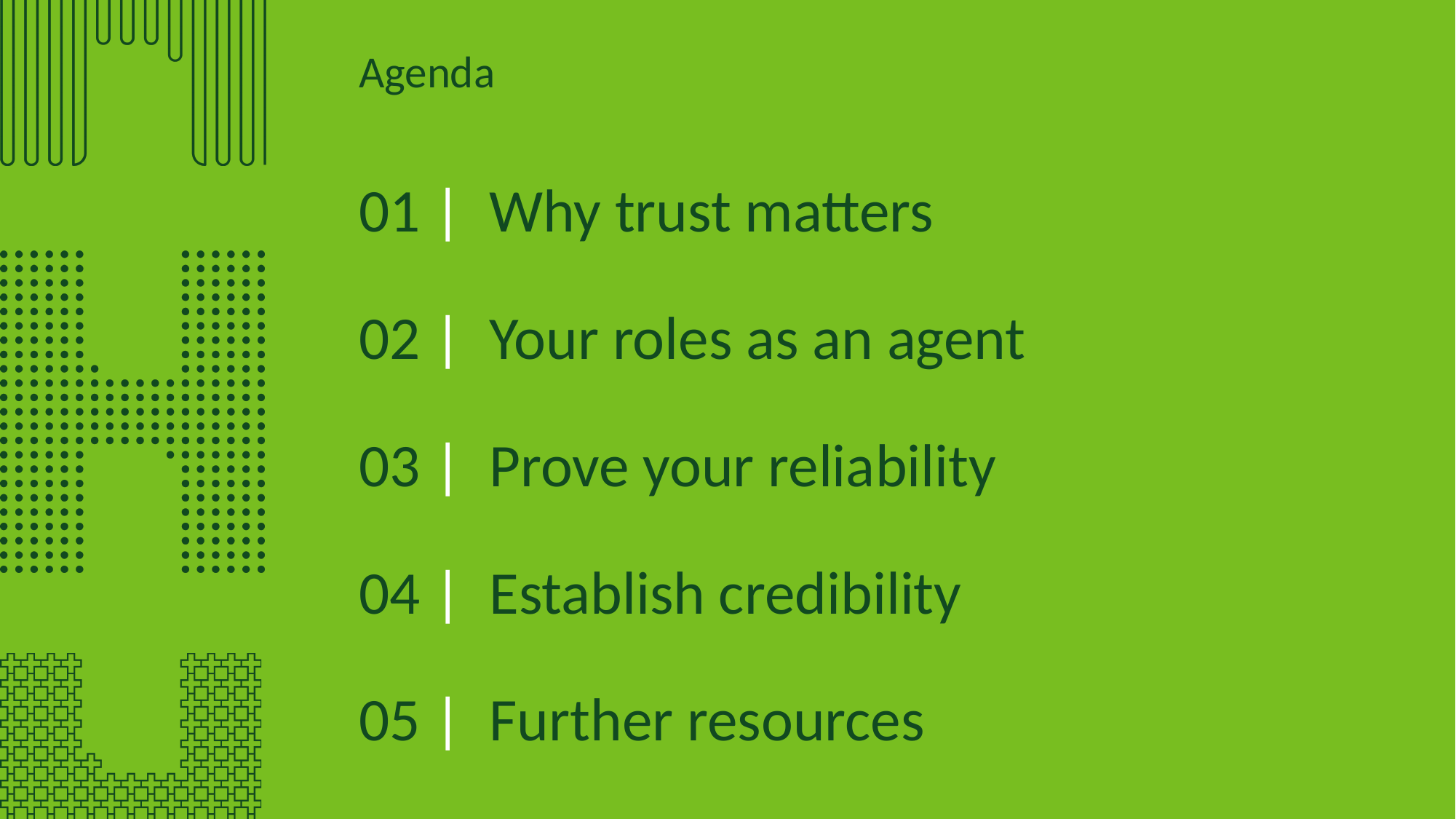

# Agenda
01 |  Why trust matters
02 |  Your roles as an agent
03 |  Prove your reliability
04 |  Establish credibility
05 |  Further resources